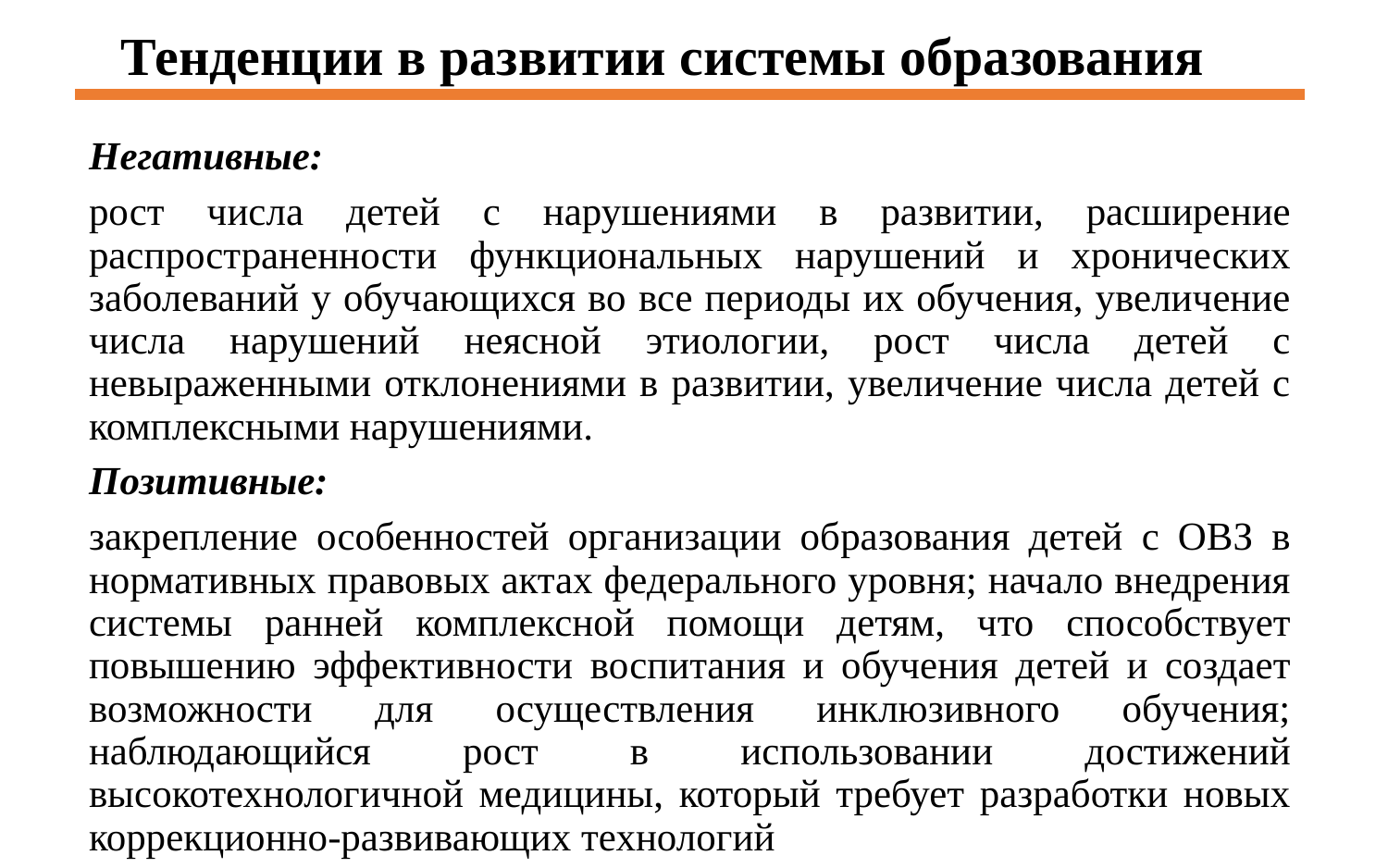

# Тенденции в развитии системы образования
Негативные:
рост числа детей с нарушениями в развитии, расширение распространенности функциональных нарушений и хронических заболеваний у обучающихся во все периоды их обучения, увеличение числа нарушений неясной этиологии, рост числа детей с невыраженными отклонениями в развитии, увеличение числа детей с комплексными нарушениями.
Позитивные:
закрепление особенностей организации образования детей с ОВЗ в нормативных правовых актах федерального уровня; начало внедрения системы ранней комплексной помощи детям, что способствует повышению эффективности воспитания и обучения детей и создает возможности для осуществления инклюзивного обучения; наблюдающийся рост в использовании достижений высокотехнологичной медицины, который требует разработки новых коррекционно-развивающих технологий